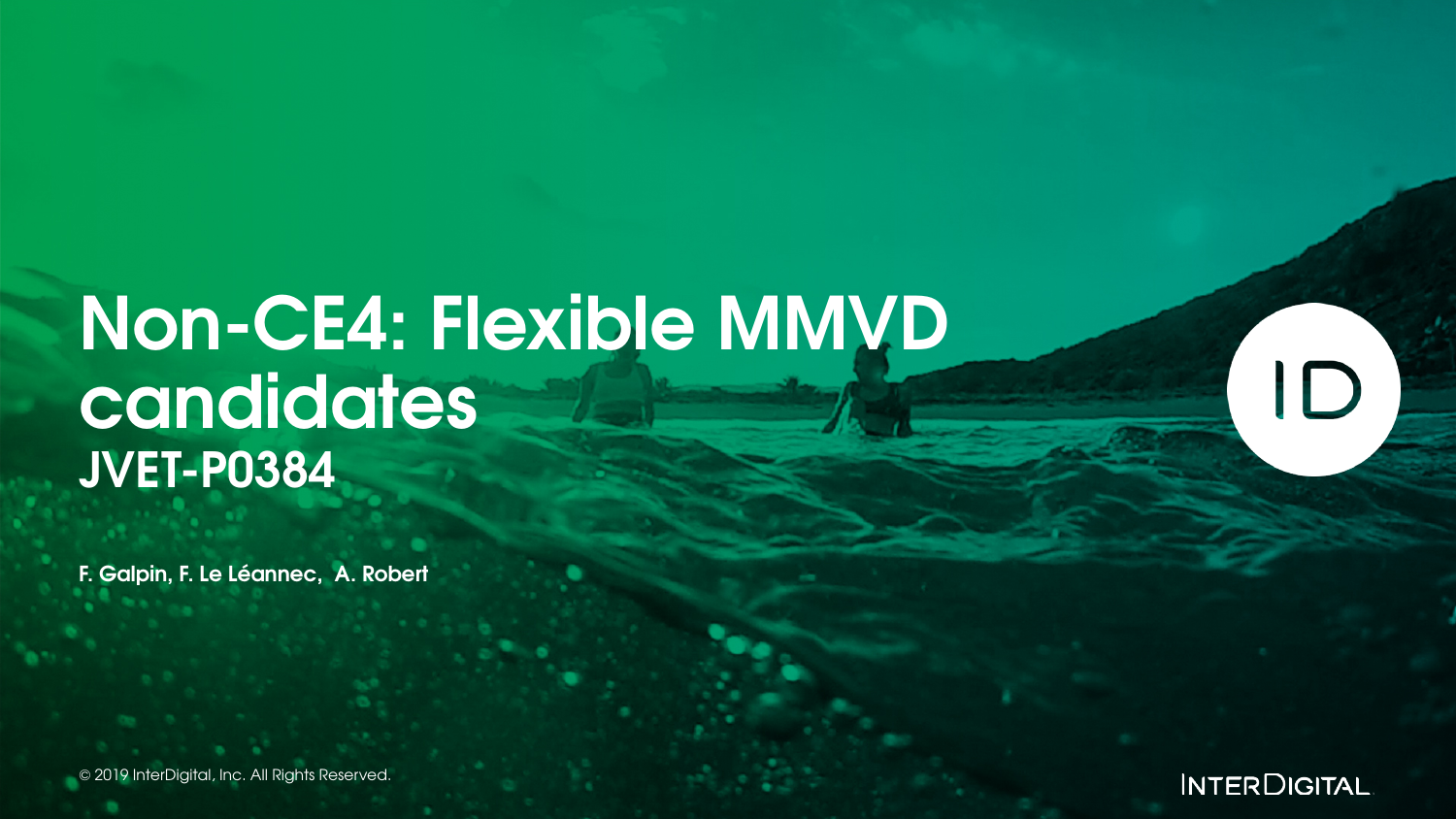

Non-CE4: Flexible MMVD candidates
JVET-P0384

F. Galpin, F. Le Léannec,  A. Robert